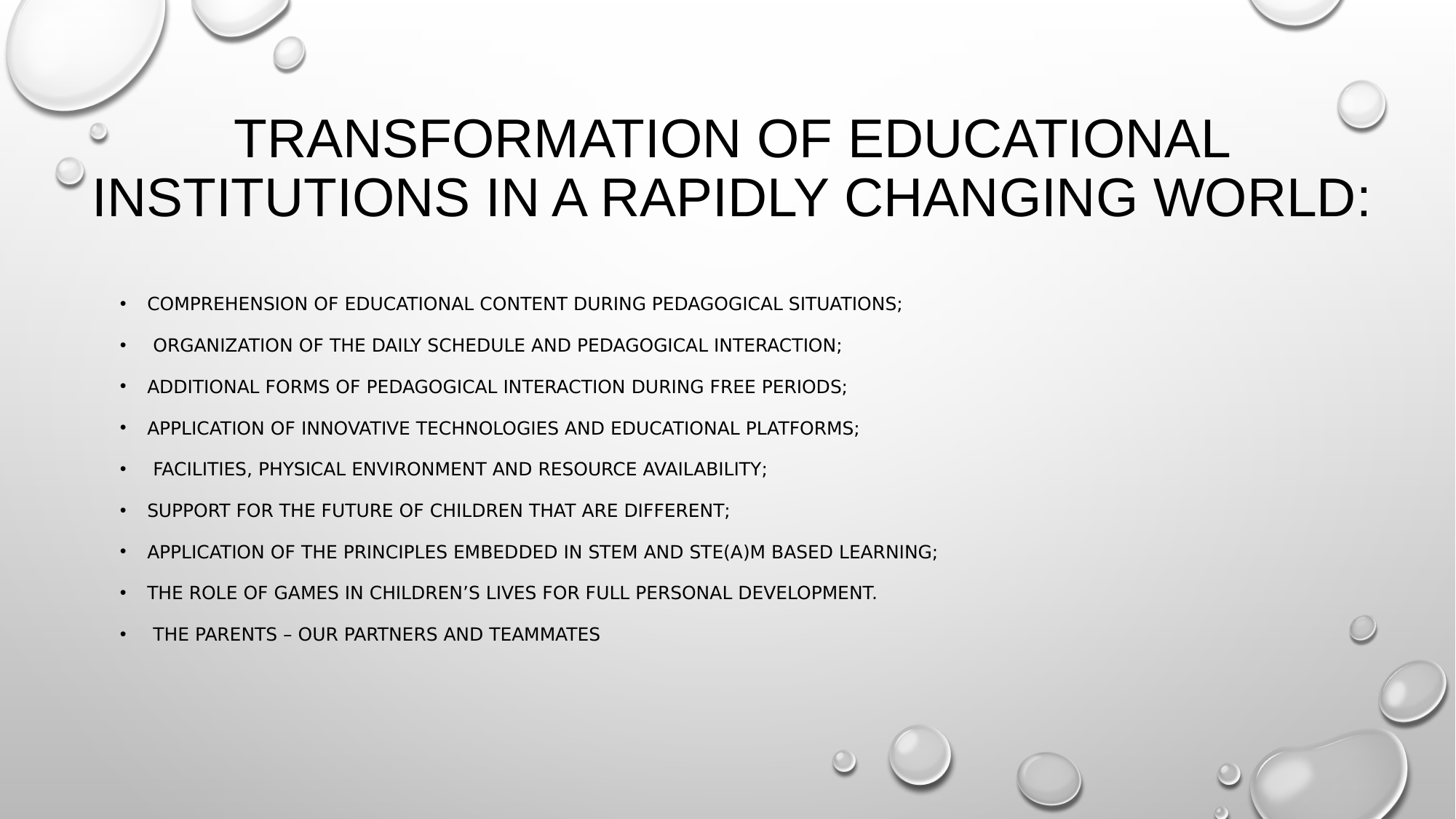

# Transformation of educational institutions in a rapidly changing world:
comprehension of educational content during pedagogical situations;
 organization of the daily schedule and pedagogical interaction;
additional forms of pedagogical interaction during free periods;
application of innovative technologies and educational platforms;
 facilities, physical environment and resource availability;
support for the future of children that are different;
application of the principles embedded in STEM and STE(A)M based learning;
the role of games in children’s lives for full personal development.
 the parents – our partners and teammates